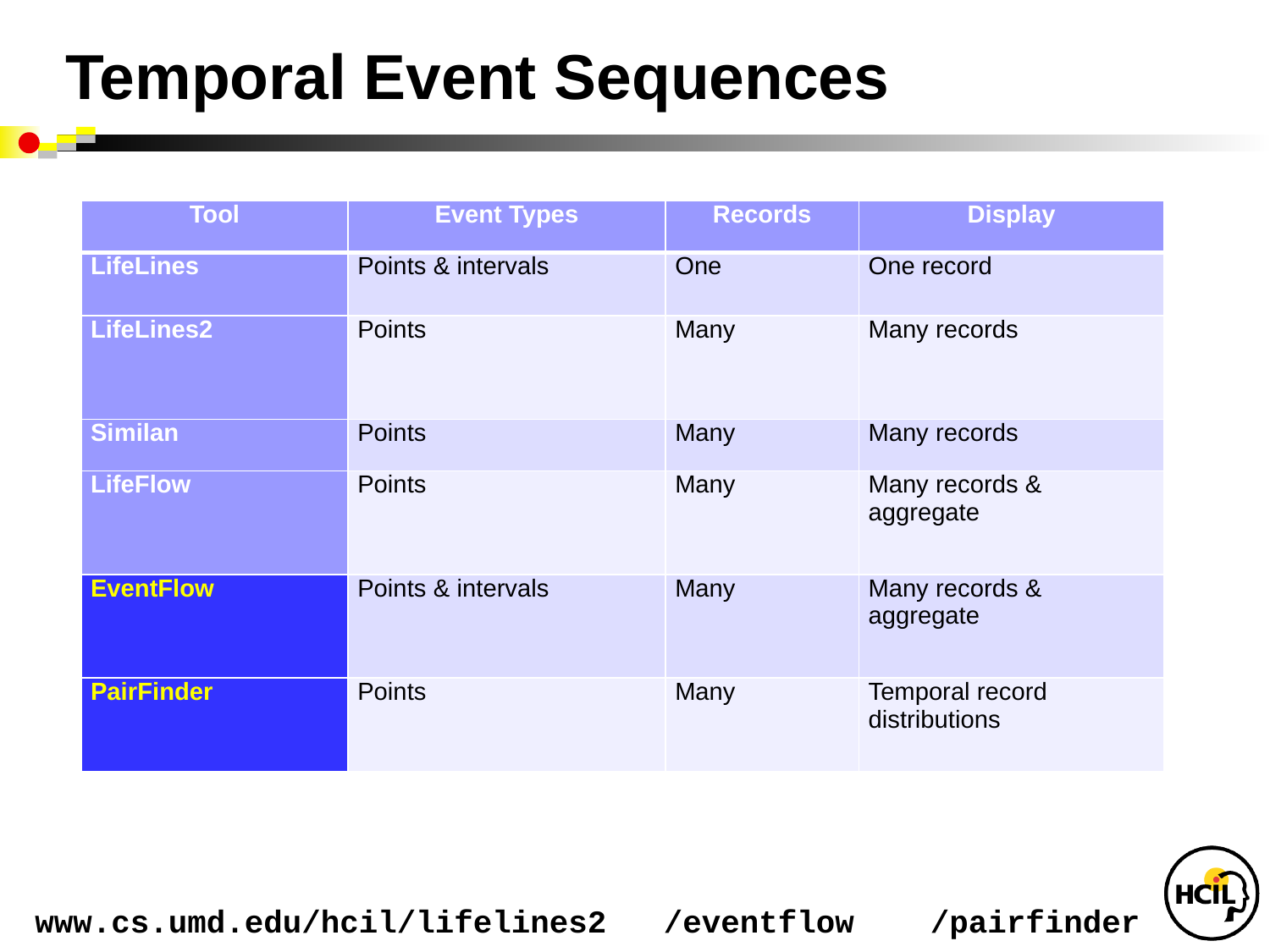

Temporal Event Sequences
| Tool | Event Types | Records | Display |
| --- | --- | --- | --- |
| LifeLines | Points & intervals | One | One record |
| LifeLines2 | Points | Many | Many records |
| Similan | Points | Many | Many records |
| LifeFlow | Points | Many | Many records & aggregate |
| EventFlow | Points & intervals | Many | Many records & aggregate |
| PairFinder | Points | Many | Temporal record distributions |

www.cs.umd.edu/hcil/lifelines2   /eventflow    /pairfinder